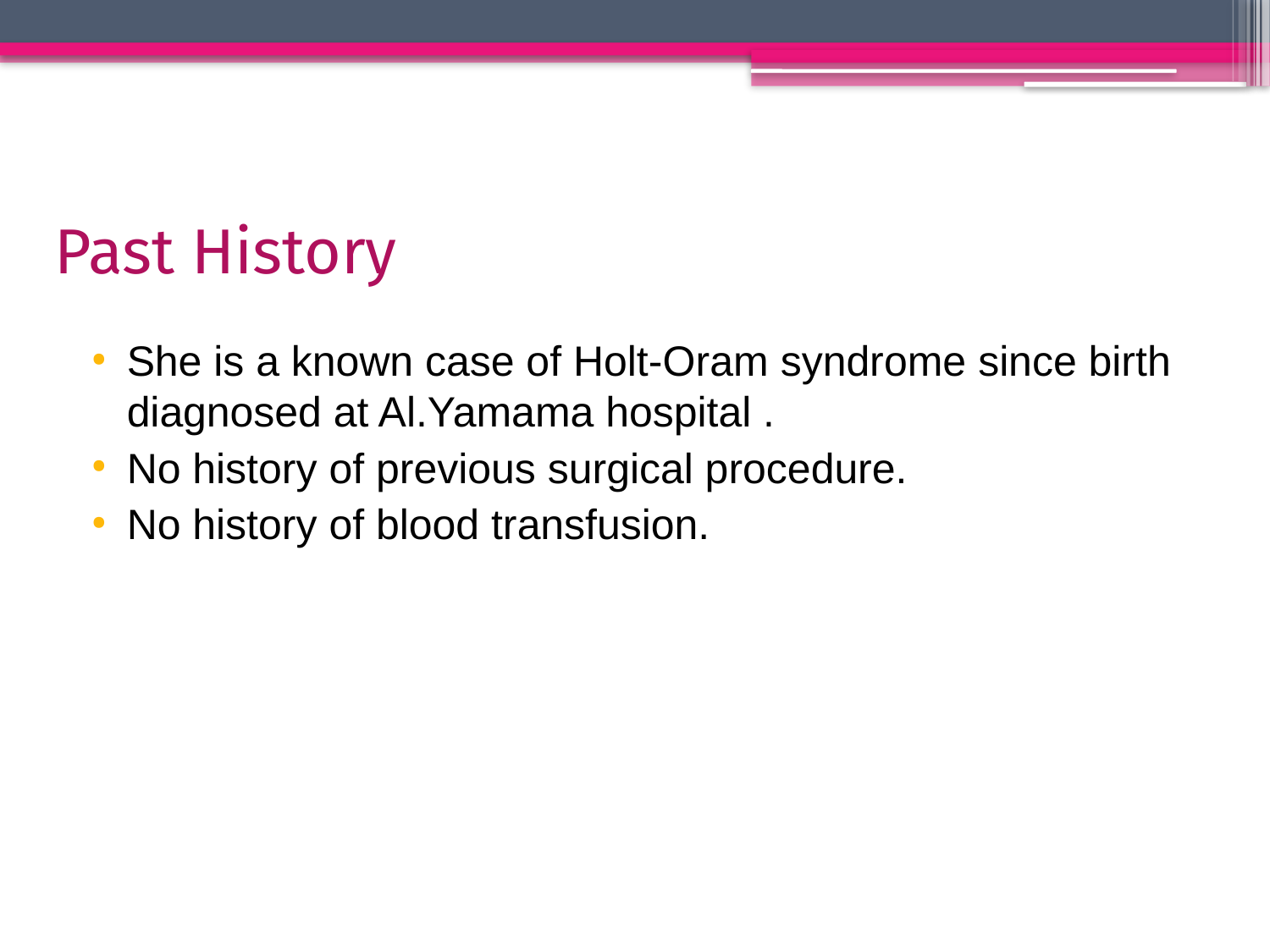

# Past History
She is a known case of Holt-Oram syndrome since birth diagnosed at Al.Yamama hospital .
No history of previous surgical procedure.
No history of blood transfusion.